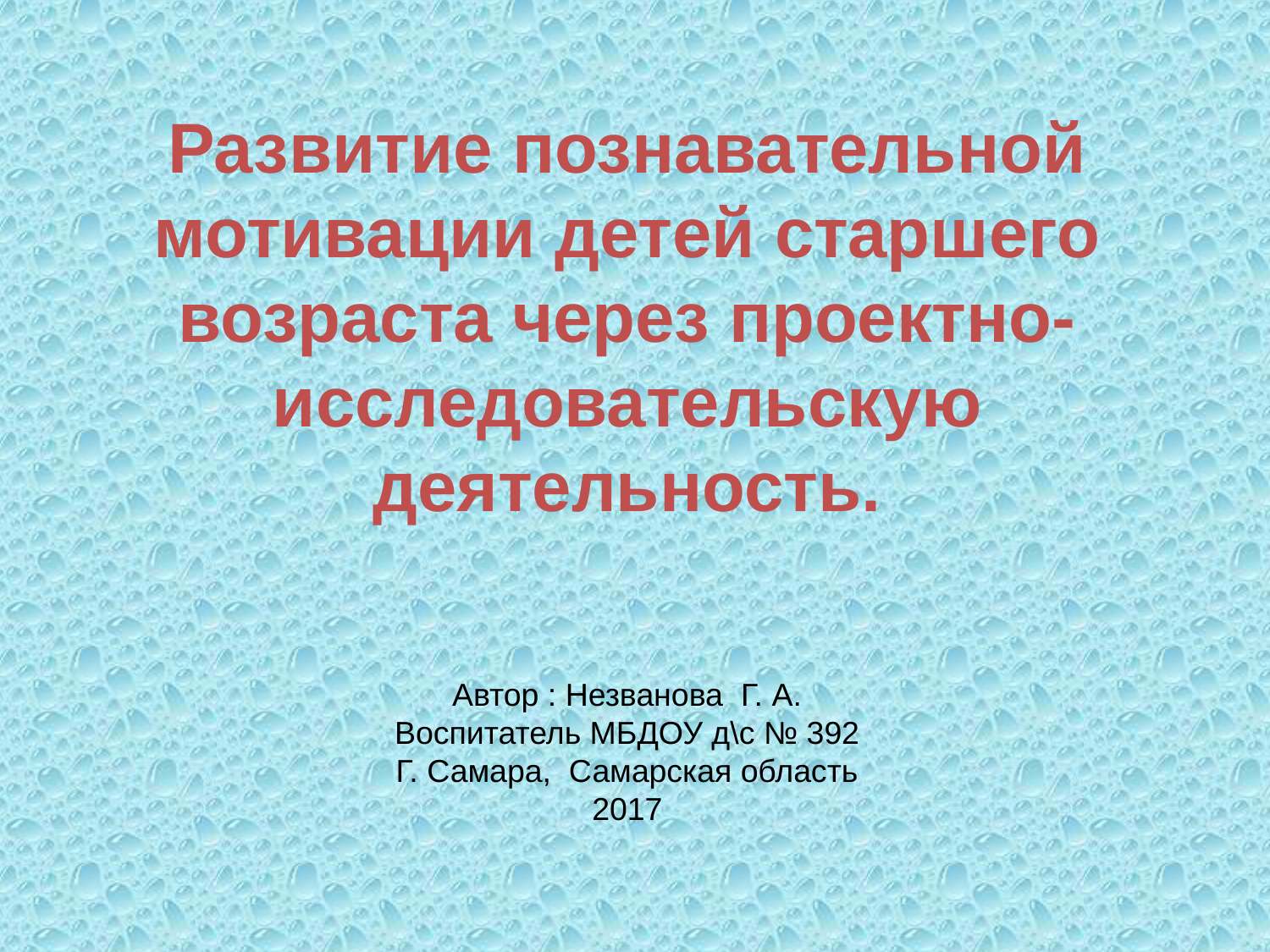

Развитие познавательной мотивации детей старшего возраста через проектно-исследовательскую деятельность.
Автор : Незванова  Г. А.
Воспитатель МБДОУ д\с № 392
Г. Самара,  Самарская область
2017